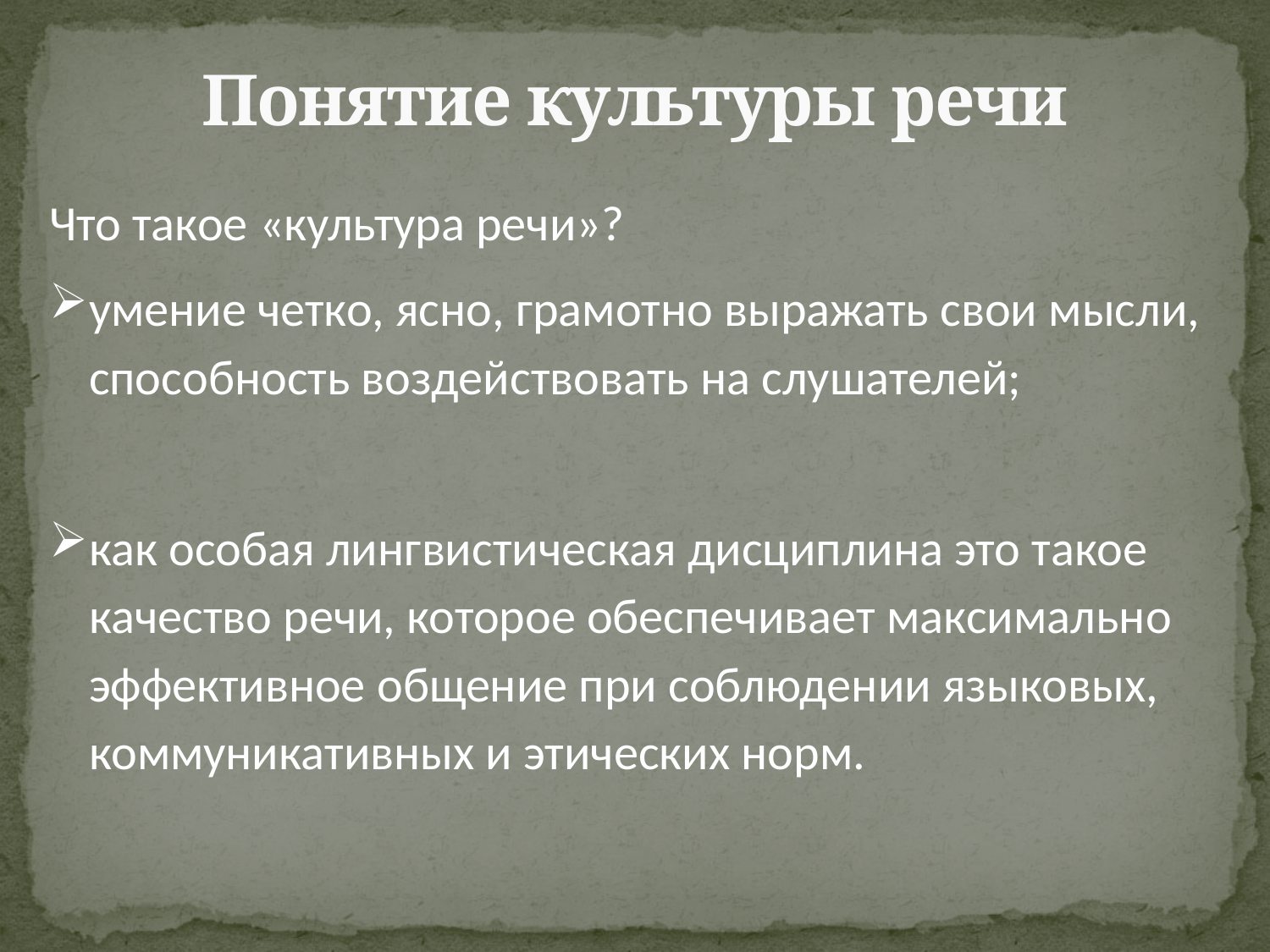

# Понятие культуры речи
Что такое «культура речи»?
умение четко, ясно, грамотно выражать свои мысли, способность воздействовать на слушателей;

как особая лингвистическая дисциплина это такое качество речи, которое обеспечивает максимально эффективное общение при соблюдении языковых, коммуникативных и этических норм.